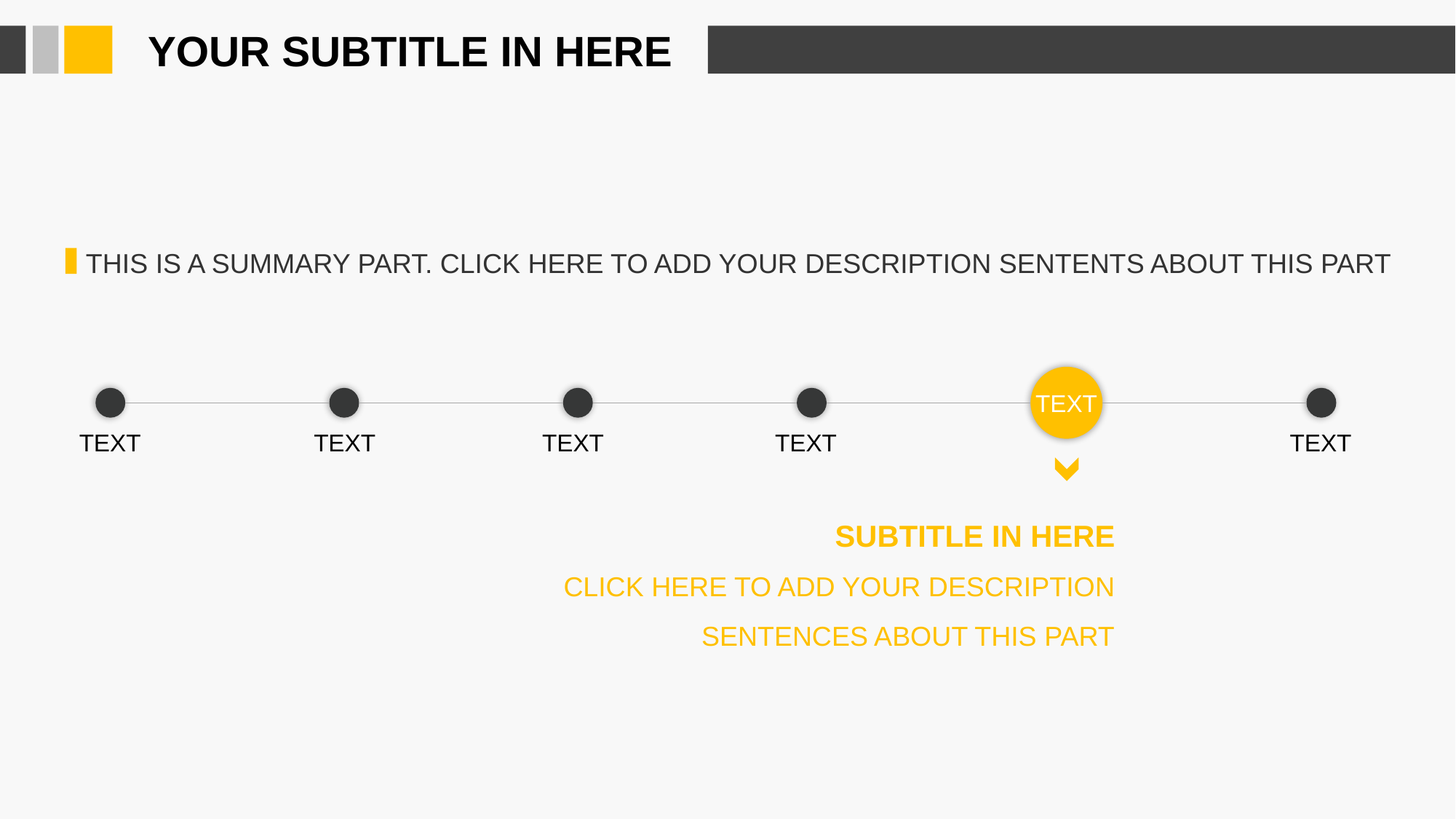

YOUR SUBTITLE IN HERE

THIS IS A SUMMARY PART. CLICK HERE TO ADD YOUR DESCRIPTION SENTENTS ABOUT THIS PART

TEXT

TEXT
TEXT
TEXT
TEXT
TEXT

SUBTITLE IN HERE
CLICK HERE TO ADD YOUR DESCRIPTION SENTENCES ABOUT THIS PART